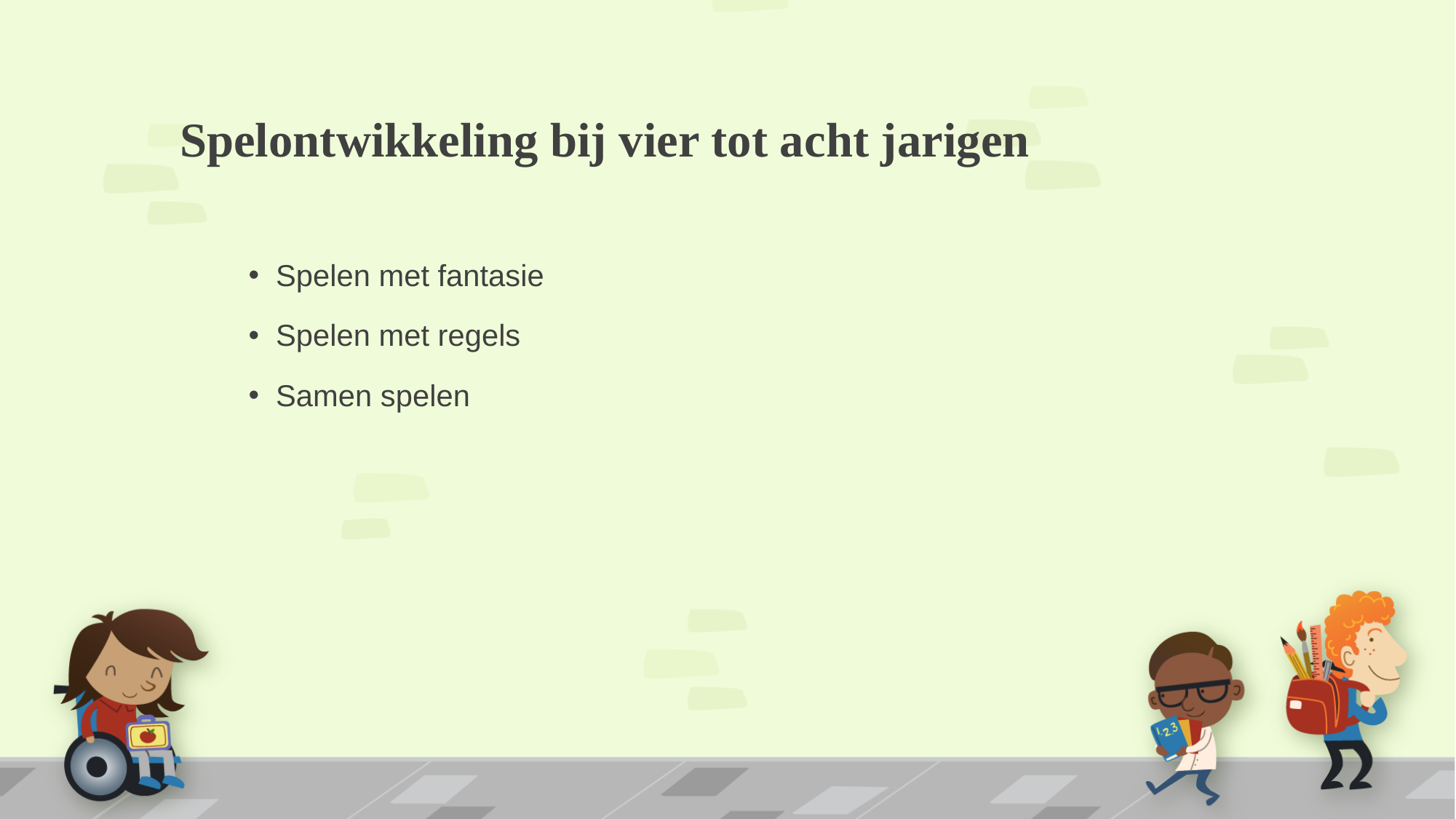

# Spelontwikkeling bij vier tot acht jarigen
Spelen met fantasie
Spelen met regels
Samen spelen